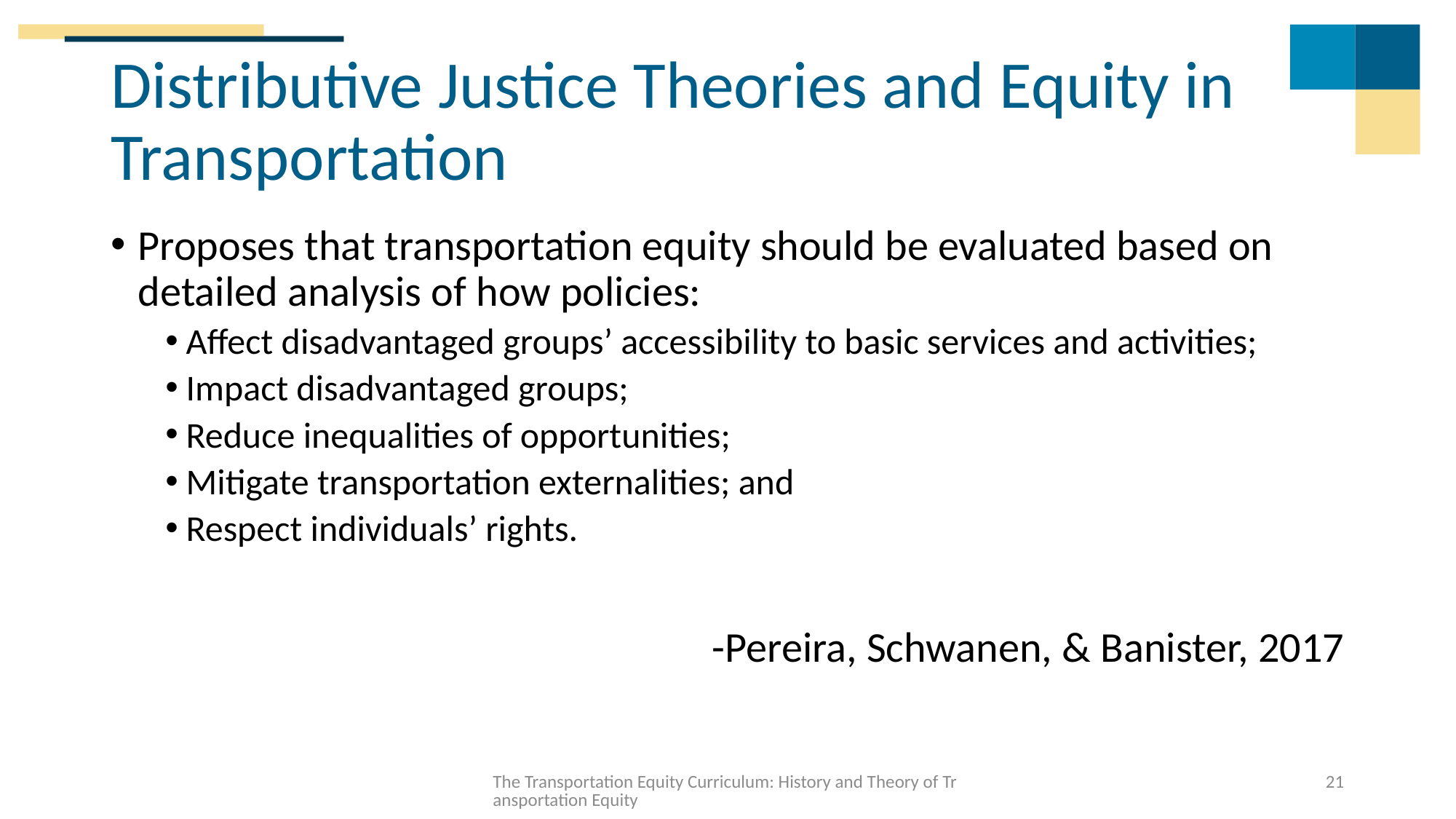

# Distributive Justice Theories and Equity in Transportation
Proposes that transportation equity should be evaluated based on detailed analysis of how policies:
Affect disadvantaged groups’ accessibility to basic services and activities;
Impact disadvantaged groups;
Reduce inequalities of opportunities;
Mitigate transportation externalities; and
Respect individuals’ rights.

-Pereira, Schwanen, & Banister, 2017
The Transportation Equity Curriculum: History and Theory of Transportation Equity
21